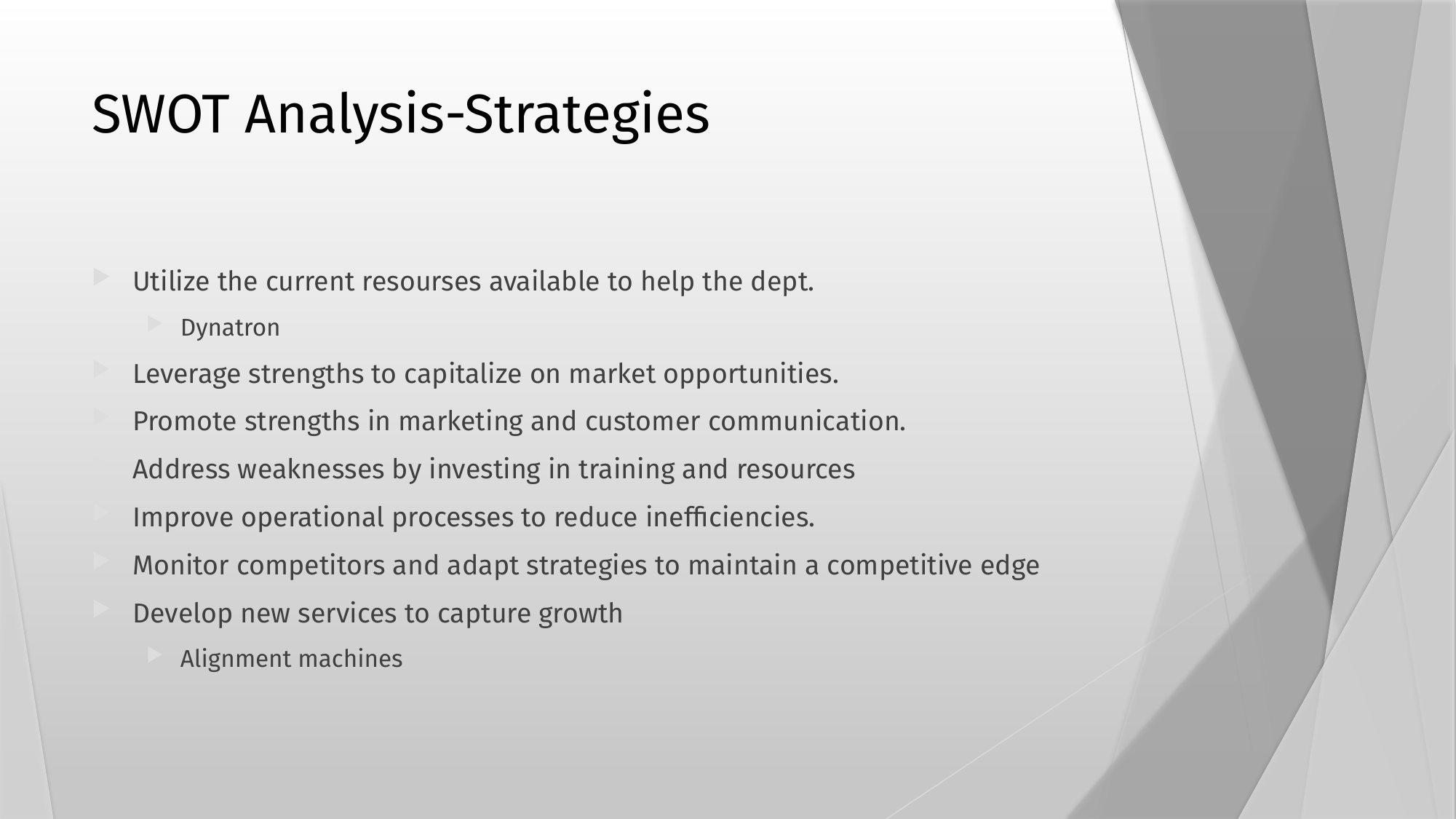

# SWOT Analysis-Strategies
Utilize the current resourses available to help the dept.
Dynatron
Leverage strengths to capitalize on market opportunities.
Promote strengths in marketing and customer communication.
Address weaknesses by investing in training and resources
Improve operational processes to reduce inefficiencies.
Monitor competitors and adapt strategies to maintain a competitive edge
Develop new services to capture growth
Alignment machines